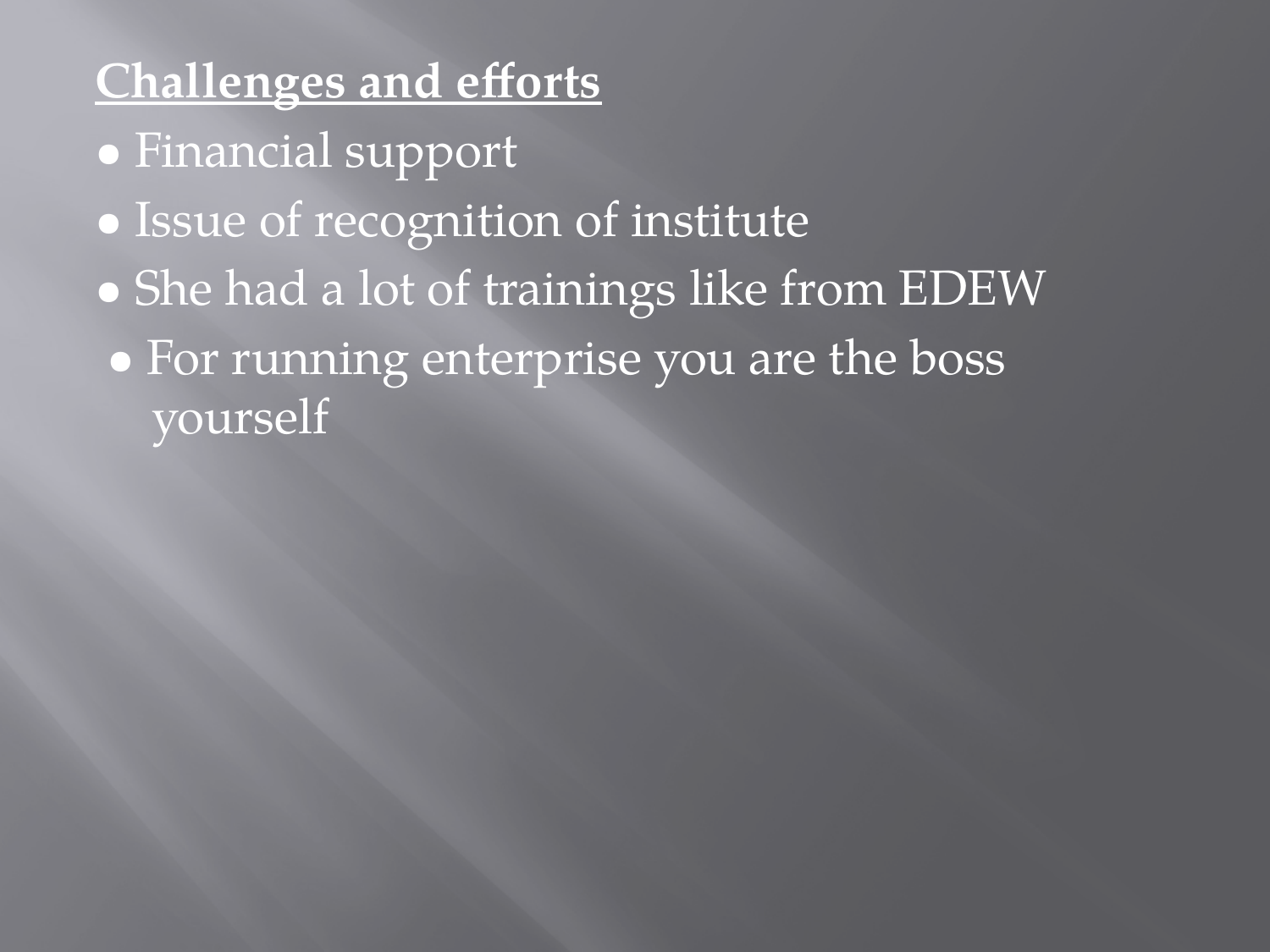

#
Challenges and efforts
• Financial support
• Issue of recognition of institute
• She had a lot of trainings like from EDEW
 • For running enterprise you are the boss yourself